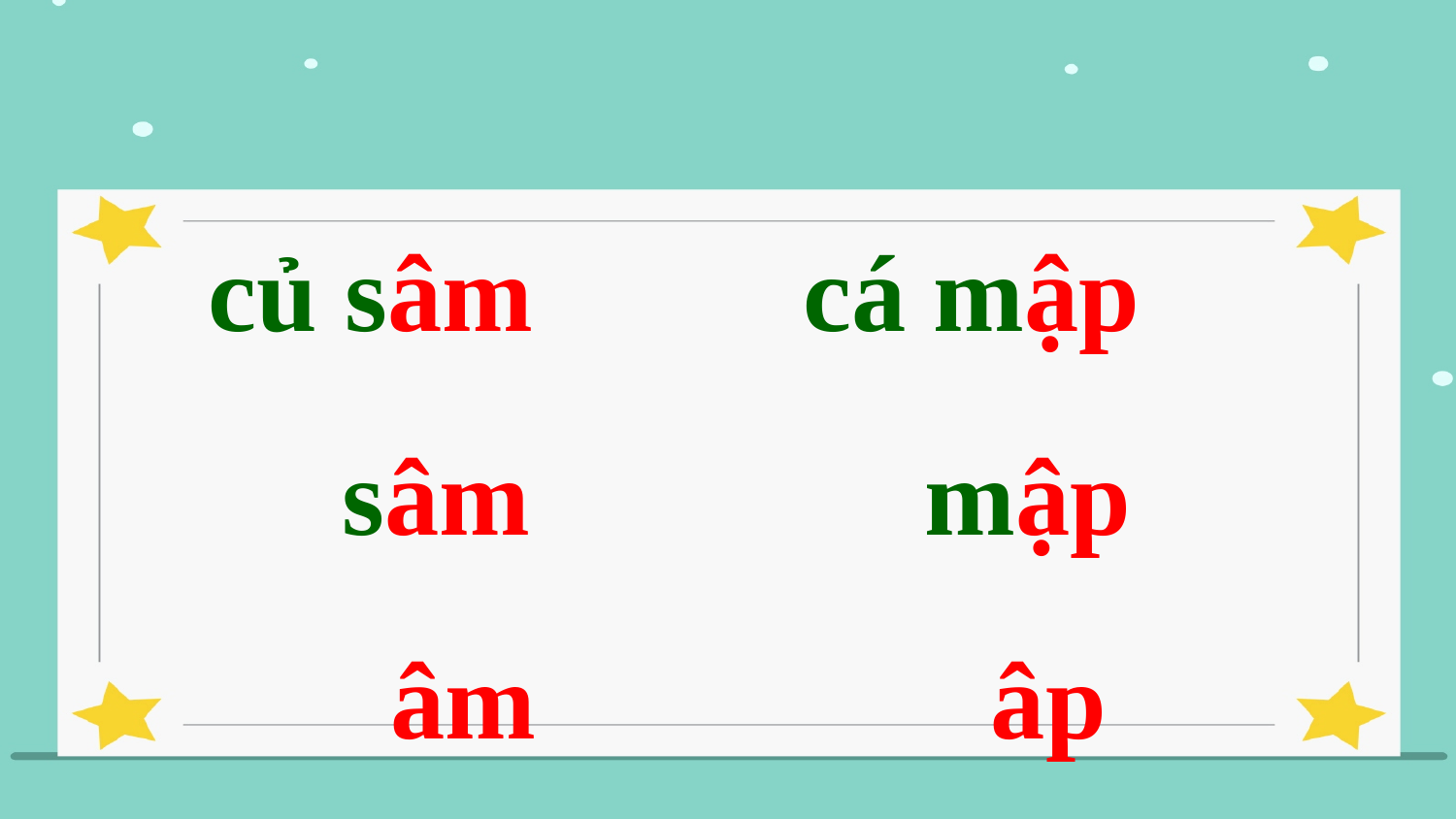

củ sâm
cá mập
sâm
mập
âm
âp